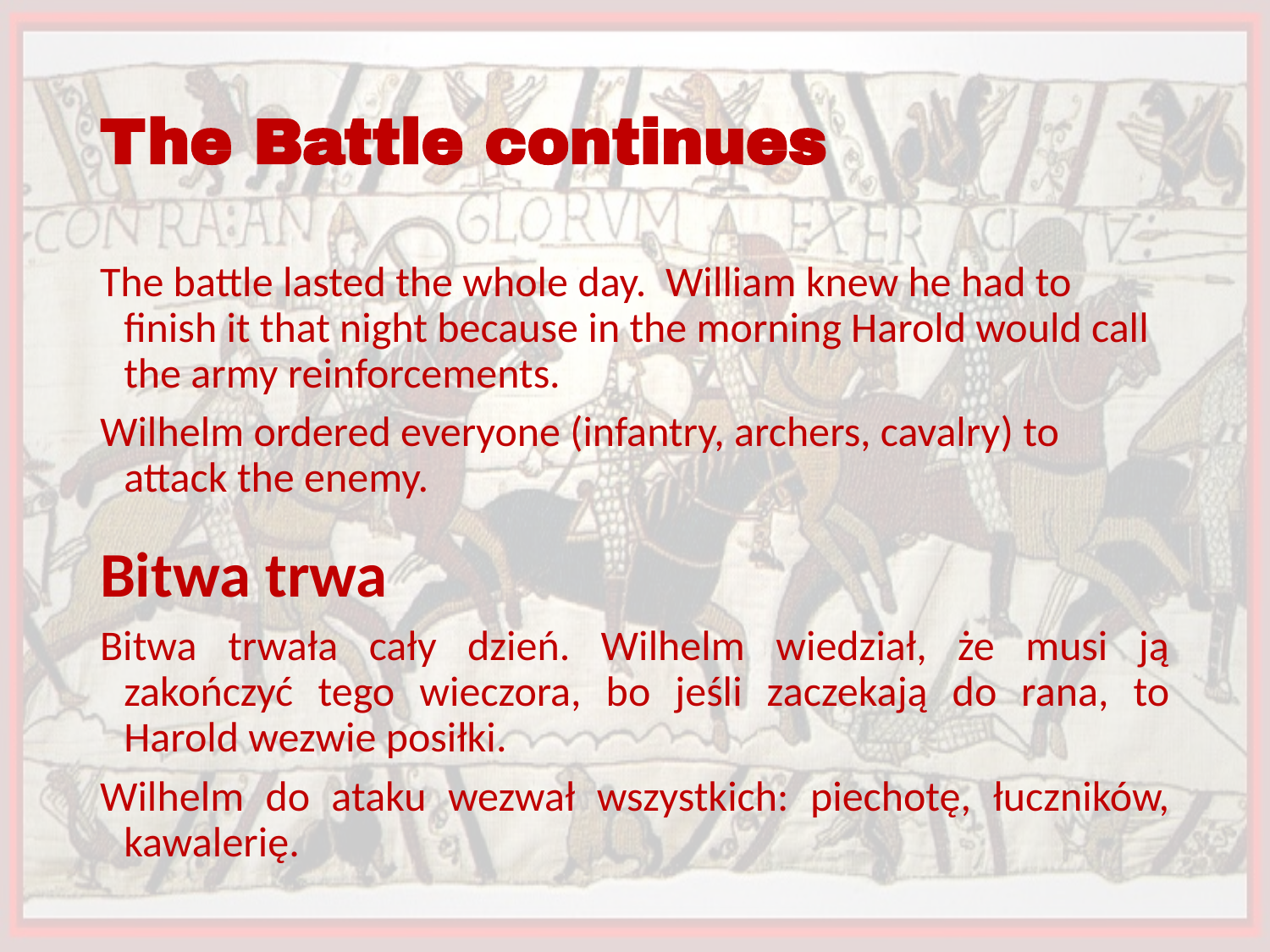

# The Battle continues
The battle lasted the whole day.  William knew he had to finish it that night because in the morning Harold would call the army reinforcements.
Wilhelm ordered everyone (infantry, archers, cavalry) to attack the enemy.
Bitwa trwa
Bitwa trwała cały dzień. Wilhelm wiedział, że musi ją zakończyć tego wieczora, bo jeśli zaczekają do rana, to Harold wezwie posiłki.
Wilhelm do ataku wezwał wszystkich: piechotę, łuczników, kawalerię.